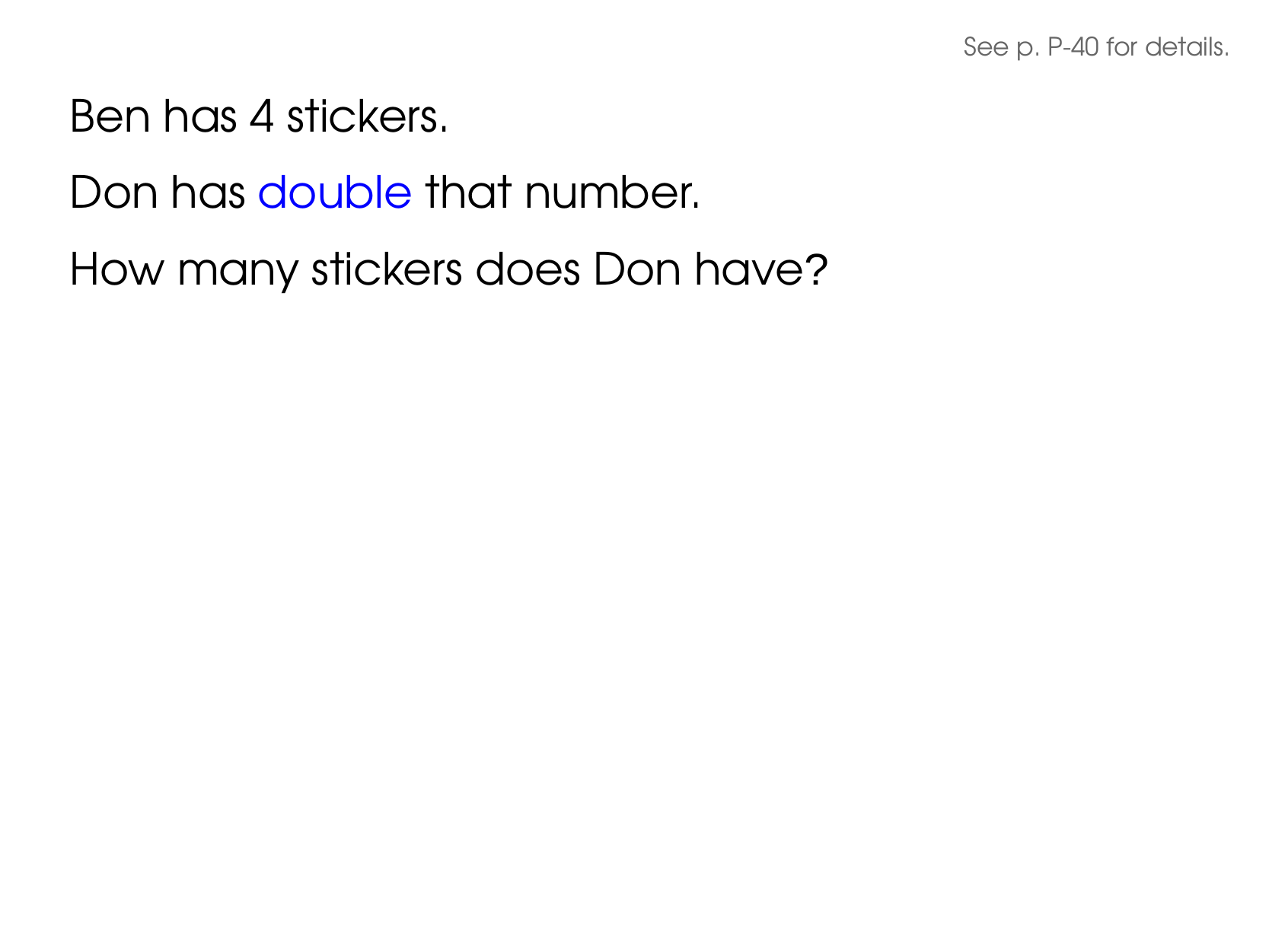

See p. P-40 for details.
Ben has 4 stickers.
Don has double that number.
How many stickers does Don have?